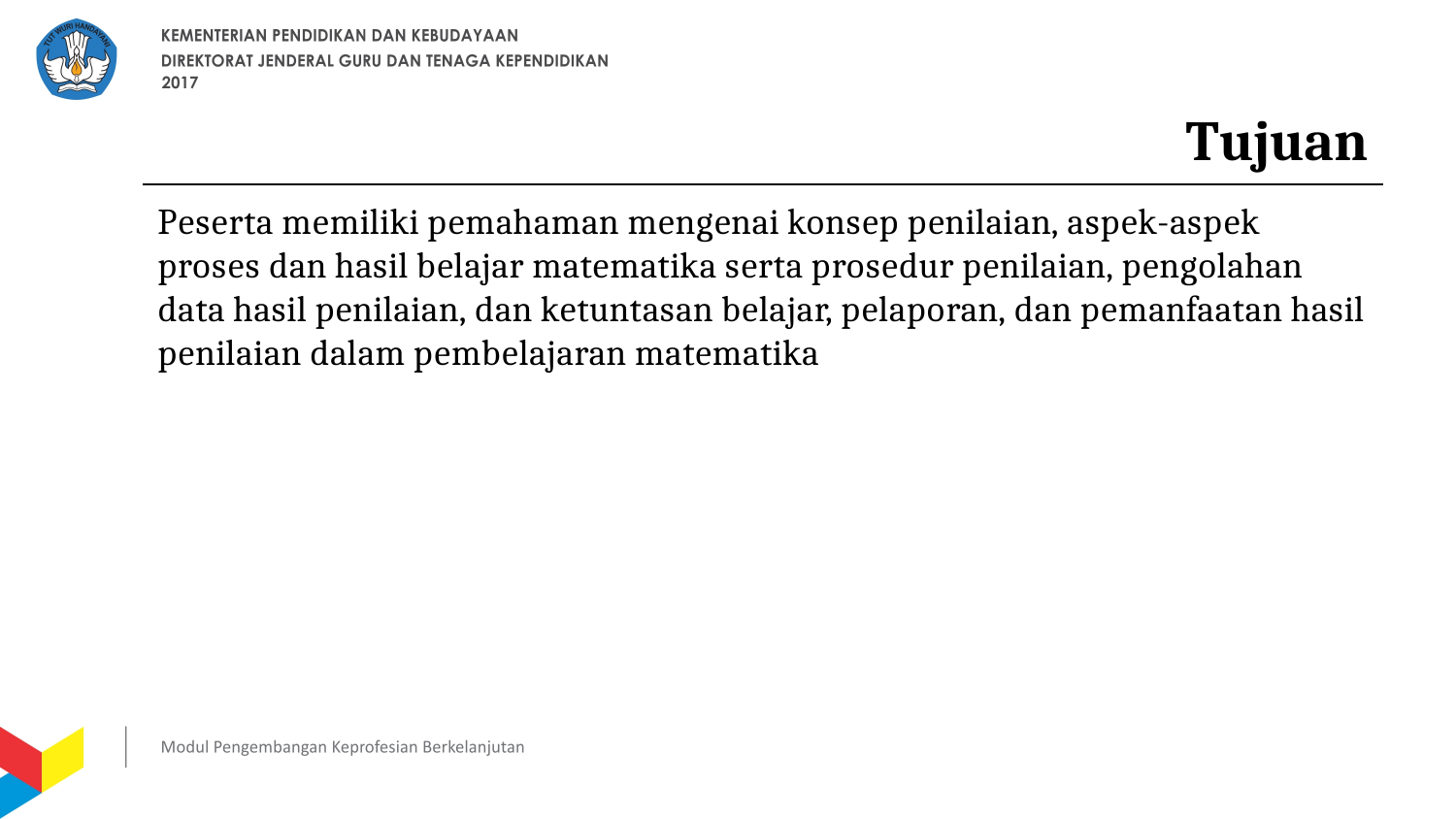

# Tujuan
Peserta memiliki pemahaman mengenai konsep penilaian, aspek-aspek proses dan hasil belajar matematika serta prosedur penilaian, pengolahan data hasil penilaian, dan ketuntasan belajar, pelaporan, dan pemanfaatan hasil penilaian dalam pembelajaran matematika